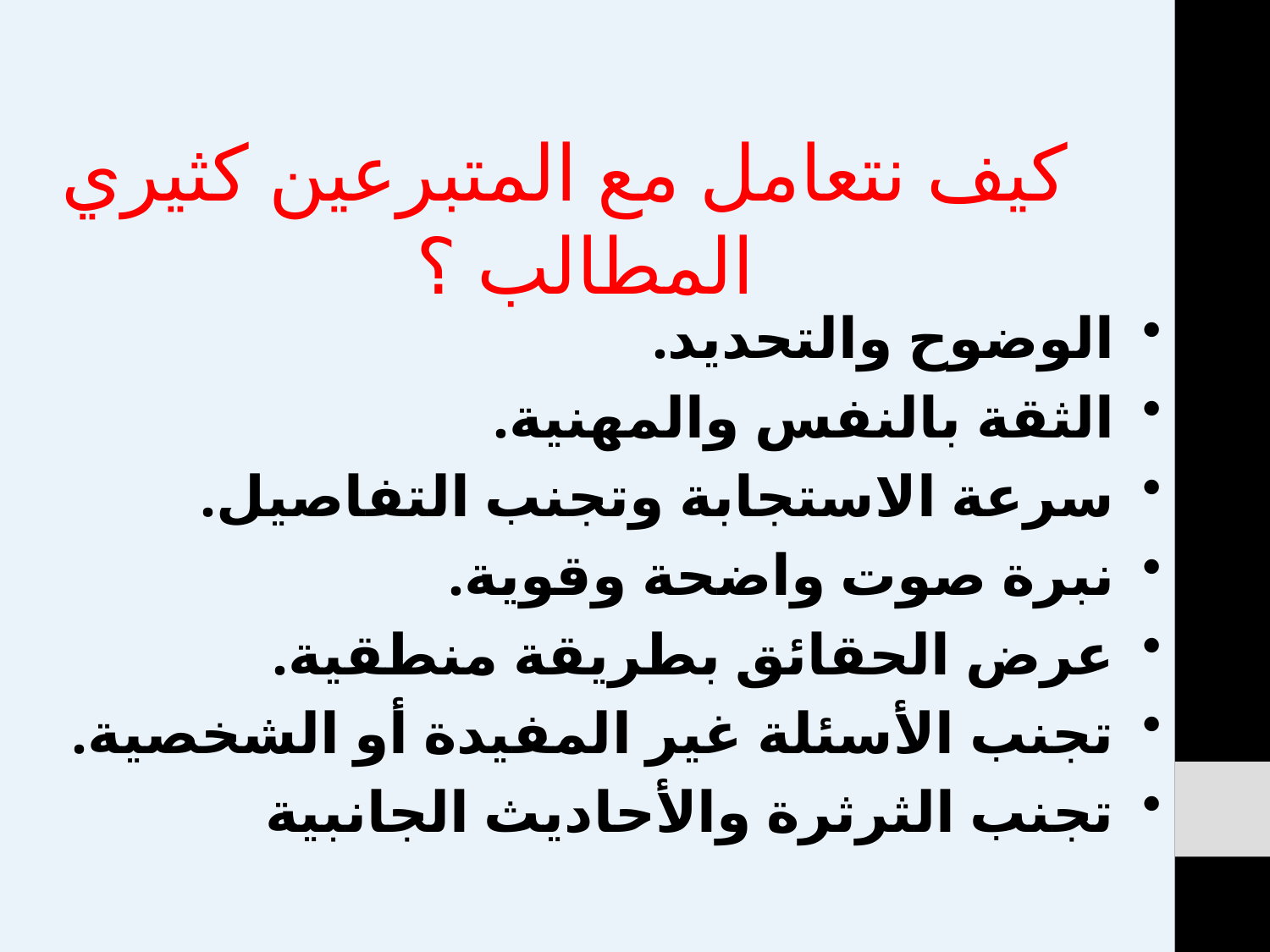

كيف نتعامل مع المتبرعين كثيري المطالب ؟
الوضوح والتحديد.
الثقة بالنفس والمهنية.
سرعة الاستجابة وتجنب التفاصيل.
نبرة صوت واضحة وقوية.
عرض الحقائق بطريقة منطقية.
تجنب الأسئلة غير المفيدة أو الشخصية.
تجنب الثرثرة والأحاديث الجانبية